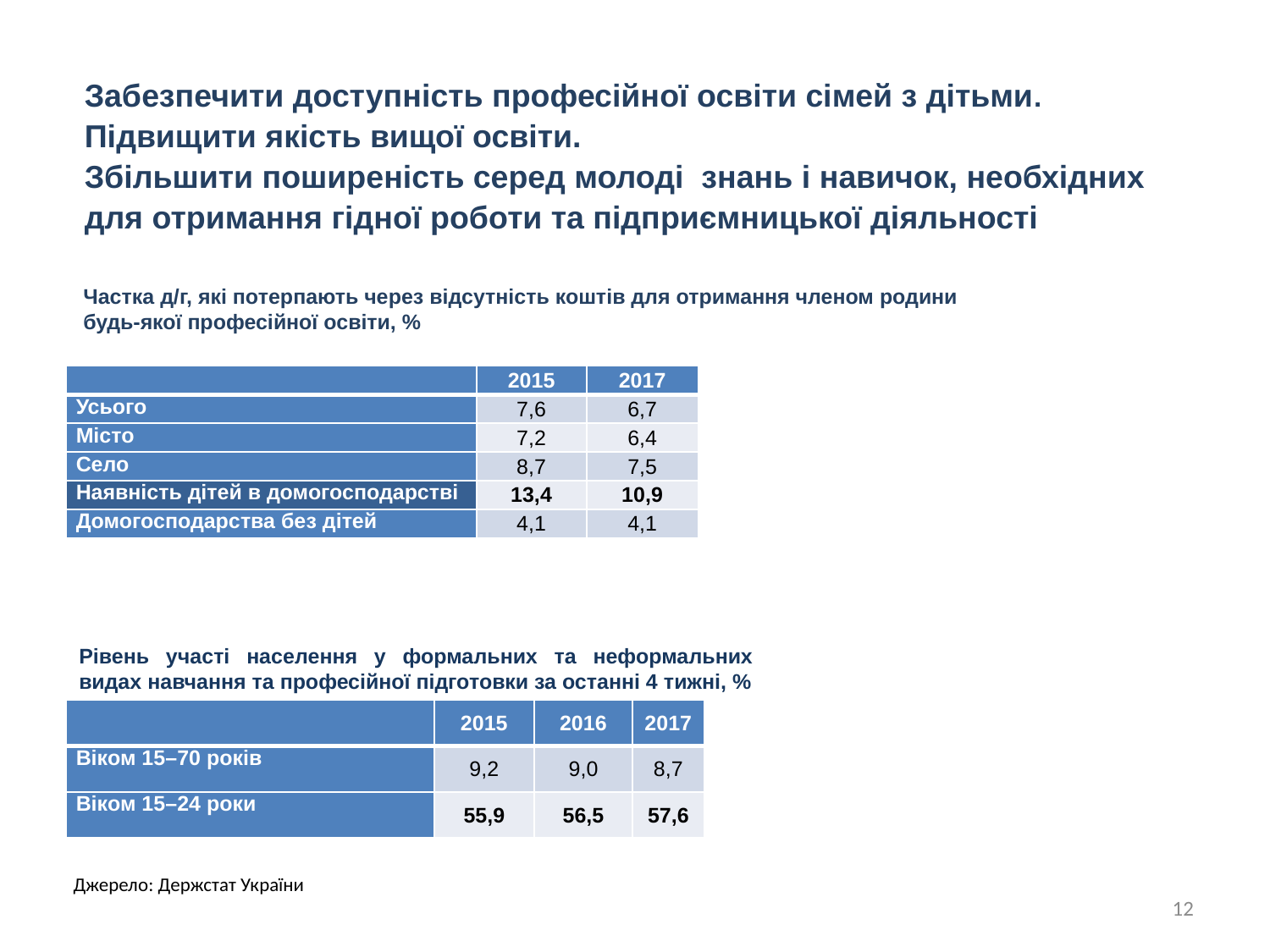

Забезпечити доступність професійної освіти сімей з дітьми.
Підвищити якість вищої освіти.
Збільшити поширеність серед молоді  знань і навичок, необхідних
для отримання гідної роботи та підприємницької діяльності
Частка д/г, які потерпають через відсутність коштів для отримання членом родини
будь-якої професійної освіти, %
|  | 2015 | 2017 |
| --- | --- | --- |
| Усього | 7,6 | 6,7 |
| Місто | 7,2 | 6,4 |
| Село | 8,7 | 7,5 |
| Наявність дітей в домогосподарстві | 13,4 | 10,9 |
| Домогосподарства без дітей | 4,1 | 4,1 |
Рівень участі населення у формальних та неформальних видах навчання та професійної підготовки за останні 4 тижні, %
|  | 2015 | 2016 | 2017 |
| --- | --- | --- | --- |
| Віком 15–70 років | 9,2 | 9,0 | 8,7 |
| Віком 15–24 роки | 55,9 | 56,5 | 57,6 |
Джерело: Держстат України
12